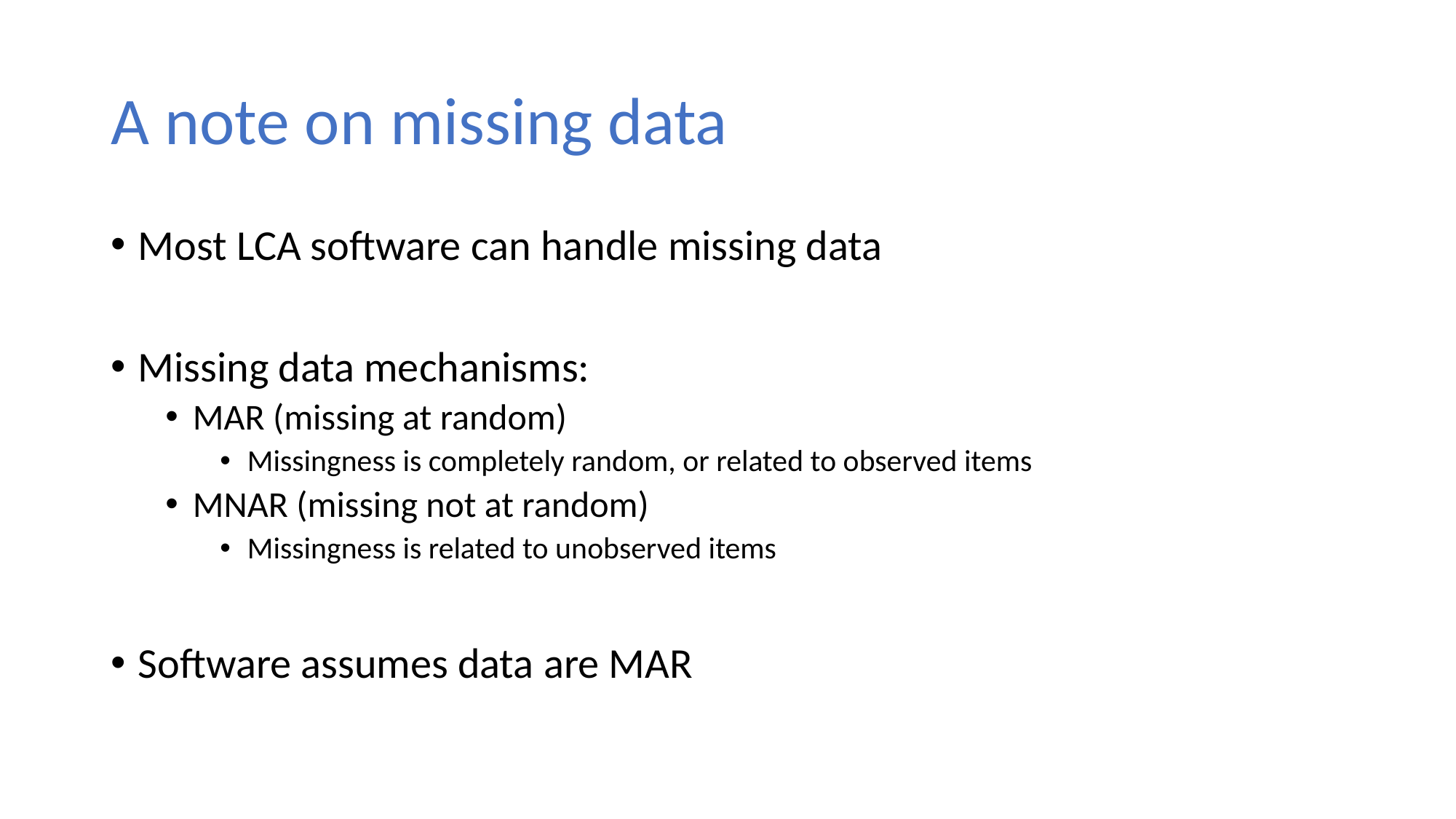

# A note on missing data
Most LCA software can handle missing data

Missing data mechanisms:
MAR (missing at random)
Missingness is completely random, or related to observed items
MNAR (missing not at random)
Missingness is related to unobserved items

Software assumes data are MAR